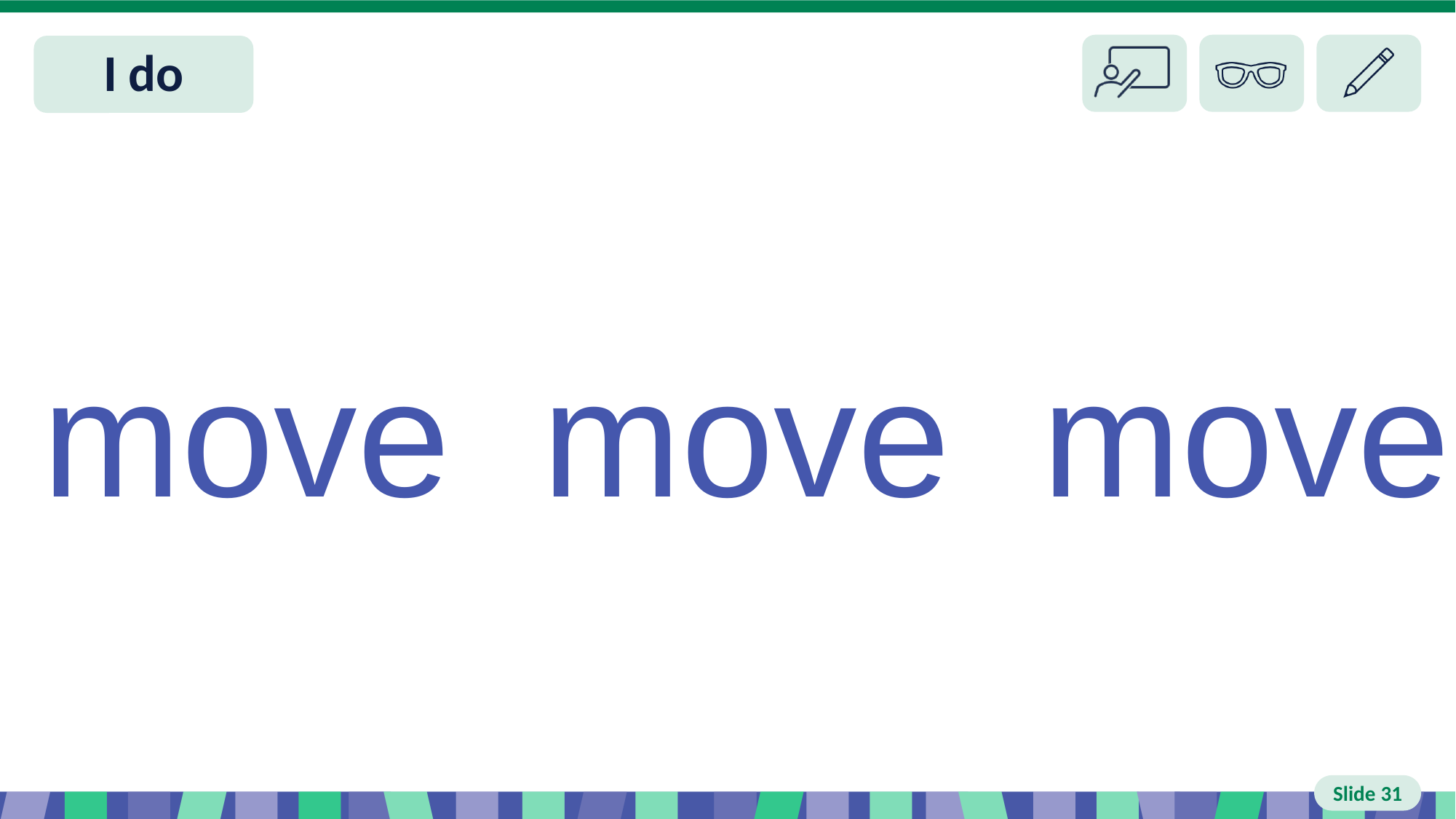

# Slide 31 I do
move  move  move